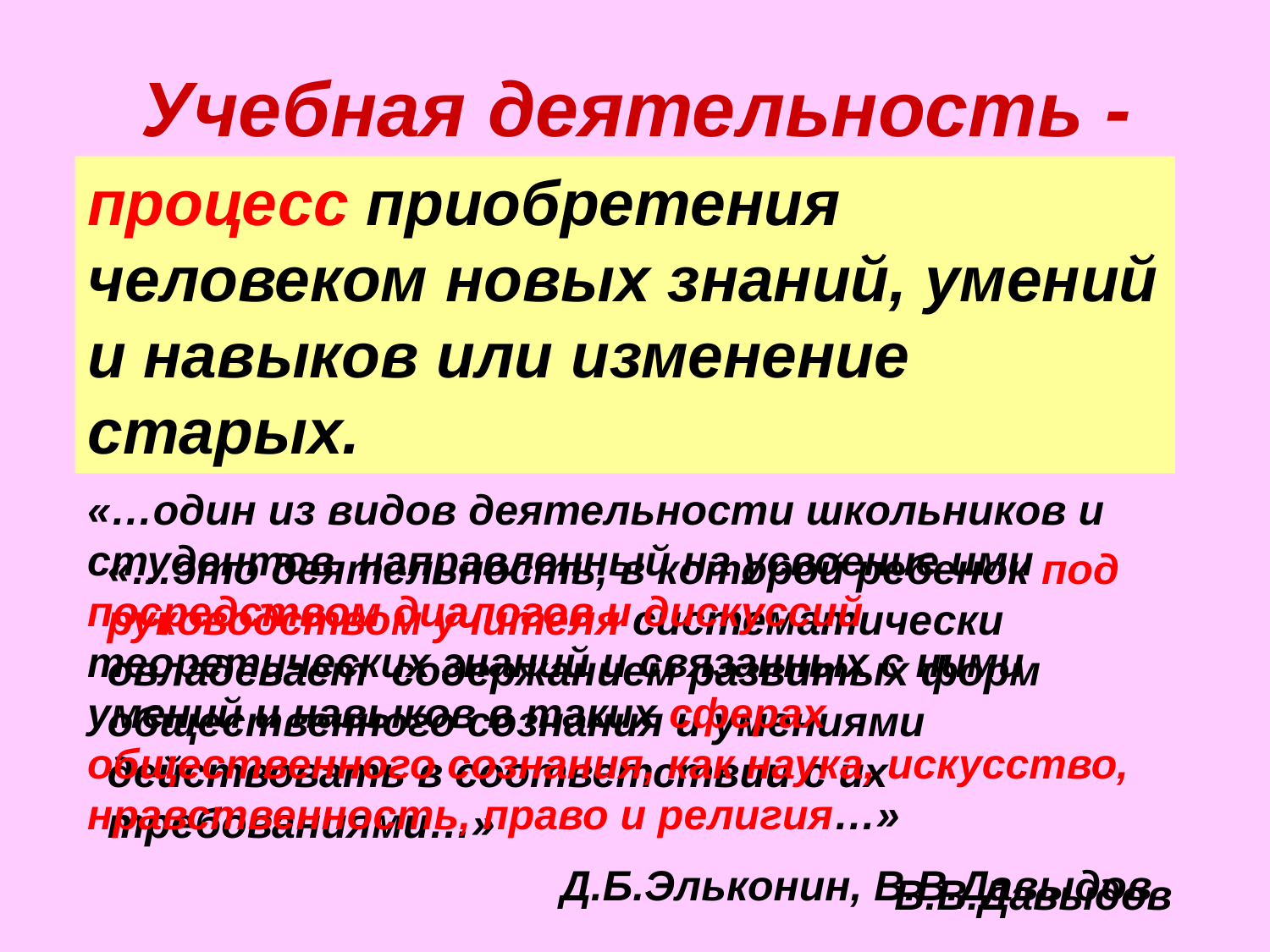

# Учебная деятельность -
процесс приобретения человеком новых знаний, умений и навыков или изменение старых.
«…один из видов деятельности школьников и студентов, направленный на усвоение ими посредством диалогов и дискуссий теоретических знаний и связанных с ними умений и навыков в таких сферах общественного сознания, как наука, искусство, нравственность, право и религия…»
Д.Б.Эльконин, В.В.Давыдов
«…это деятельность, в которой ребенок под руководством учителя систематически овладевает  содержанием развитых форм общественного сознания и умениями действовать в соответствии с их требованиями…»
В.В.Давыдов